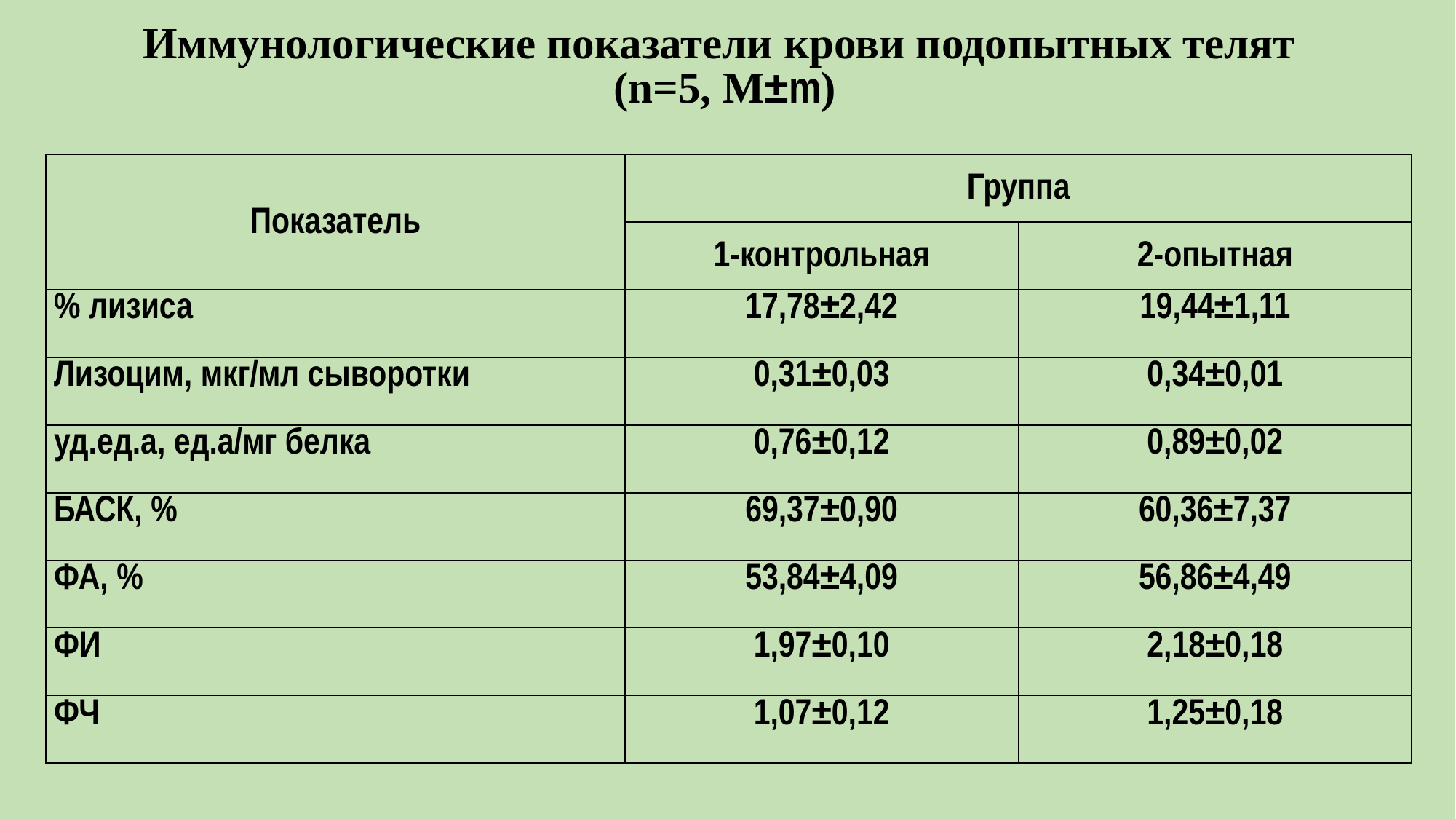

#
Иммунологические показатели крови подопытных телят
 (n=5, M±m)
| Показатель | Группа |  |
| --- | --- | --- |
|  | 1-контрольная | 2-опытная |
| % лизиса | 17,78±2,42 | 19,44±1,11 |
| Лизоцим, мкг/мл сыворотки | 0,31±0,03 | 0,34±0,01 |
| уд.ед.а, ед.а/мг белка | 0,76±0,12 | 0,89±0,02 |
| БАСК, % | 69,37±0,90 | 60,36±7,37 |
| ФА, % | 53,84±4,09 | 56,86±4,49 |
| ФИ | 1,97±0,10 | 2,18±0,18 |
| ФЧ | 1,07±0,12 | 1,25±0,18 |